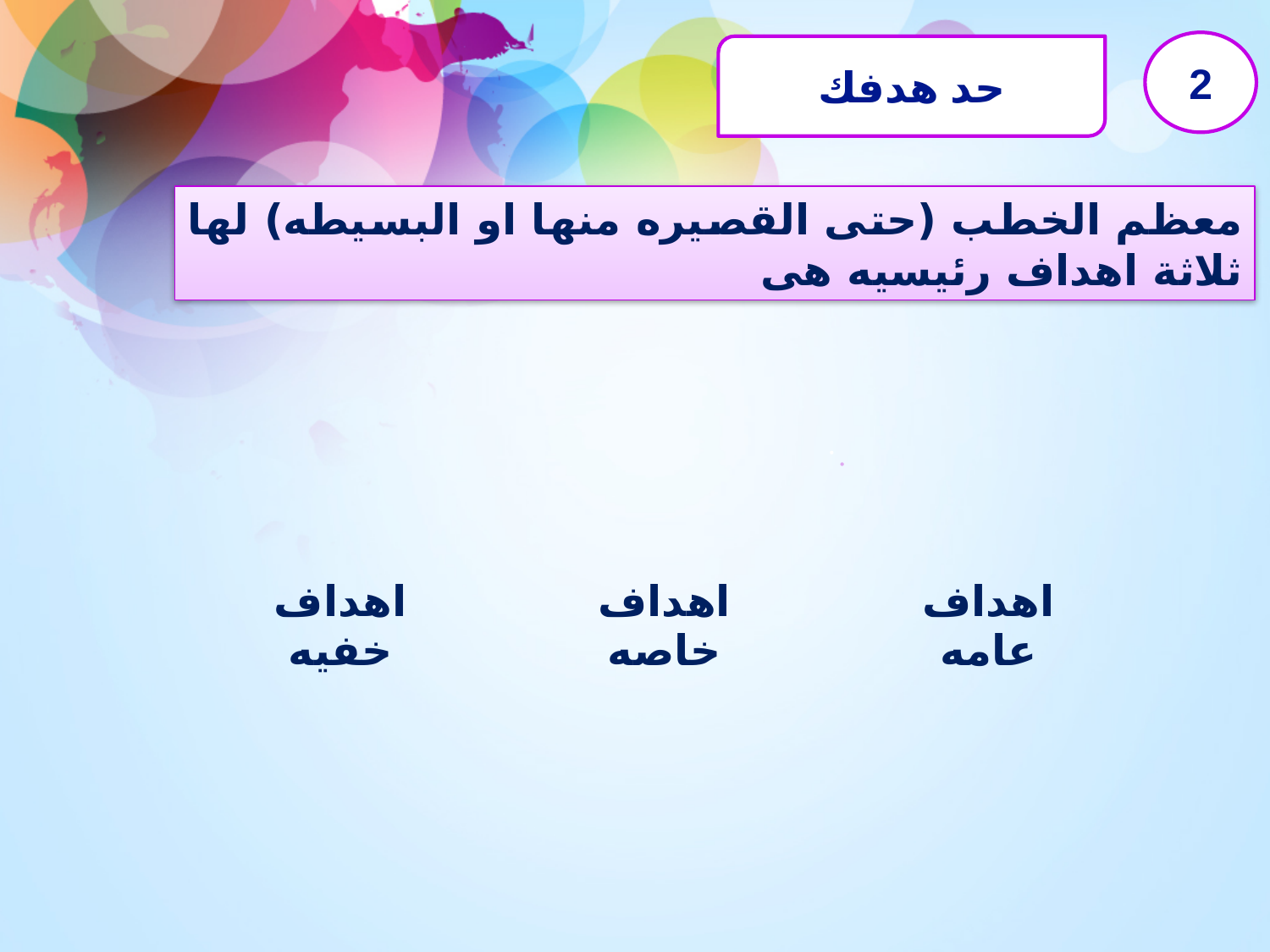

2
حد هدفك
معظم الخطب (حتى القصيره منها او البسيطه) لها ثلاثة اهداف رئيسيه هى
اهداف خفيه
اهداف خاصه
اهداف عامه